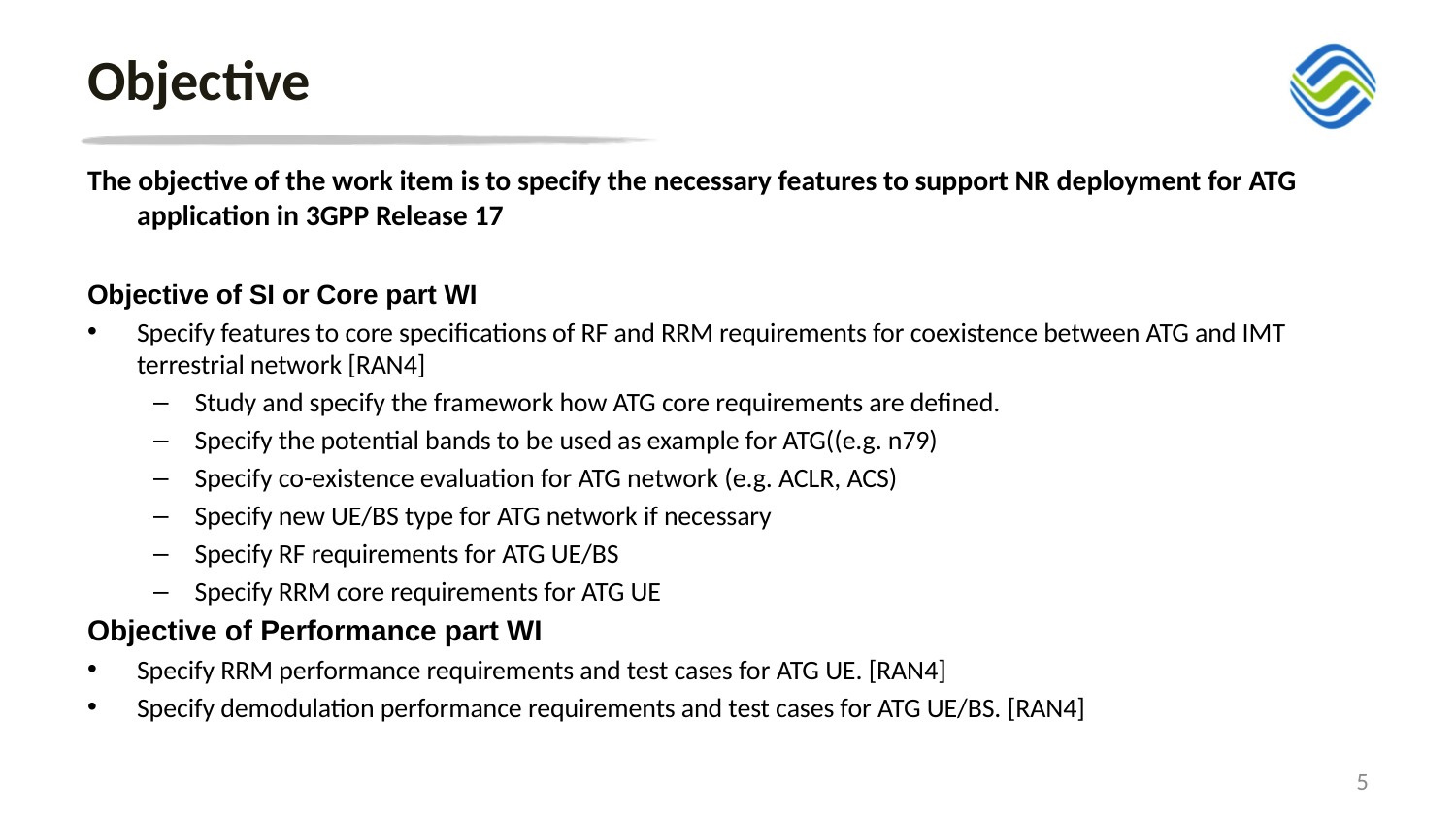

# Objective
The objective of the work item is to specify the necessary features to support NR deployment for ATG application in 3GPP Release 17

Objective of SI or Core part WI
Specify features to core specifications of RF and RRM requirements for coexistence between ATG and IMT terrestrial network [RAN4]
Study and specify the framework how ATG core requirements are defined.
Specify the potential bands to be used as example for ATG((e.g. n79)
Specify co-existence evaluation for ATG network (e.g. ACLR, ACS)
Specify new UE/BS type for ATG network if necessary
Specify RF requirements for ATG UE/BS
Specify RRM core requirements for ATG UE
Objective of Performance part WI
Specify RRM performance requirements and test cases for ATG UE. [RAN4]
Specify demodulation performance requirements and test cases for ATG UE/BS. [RAN4]

5